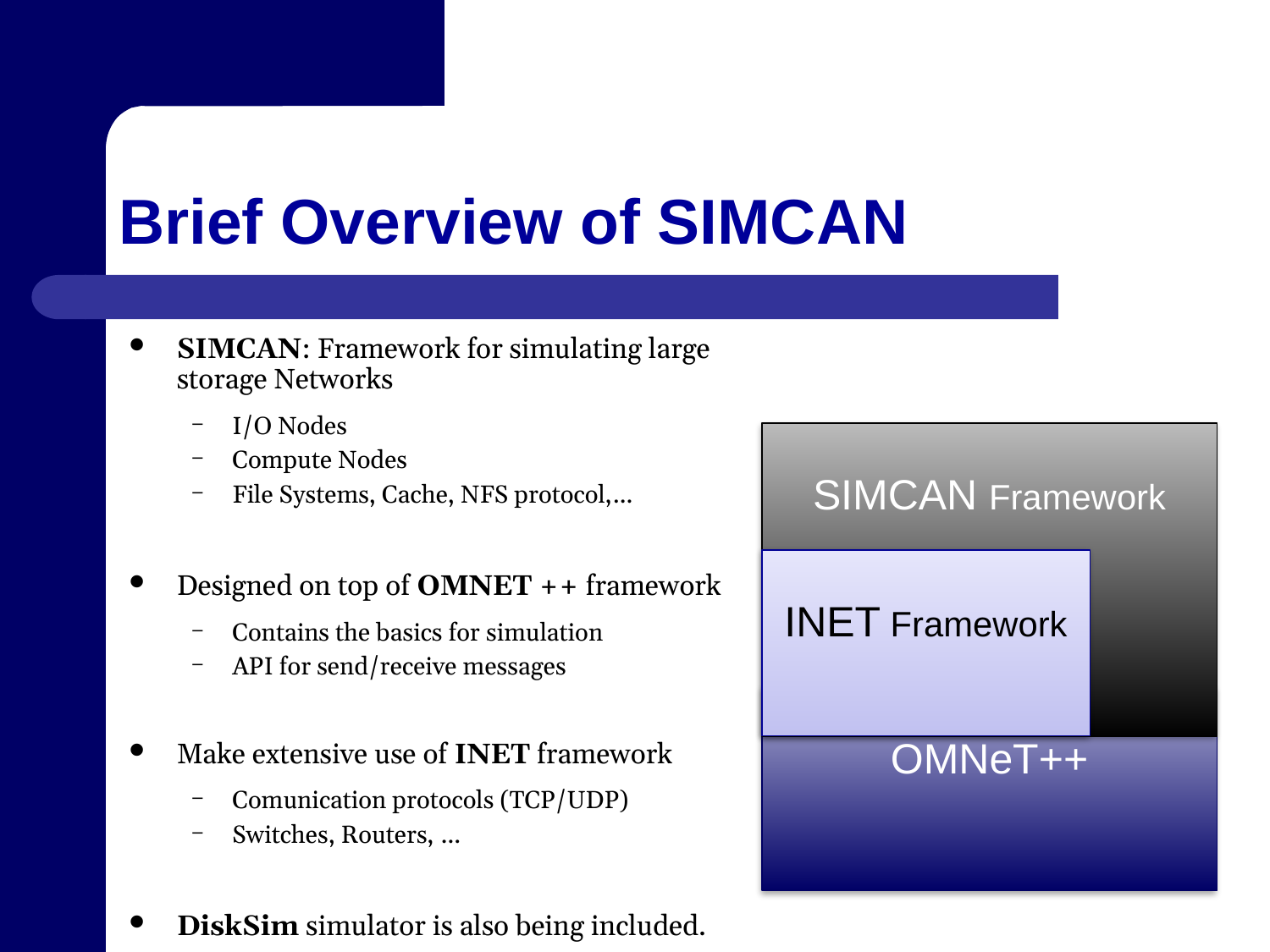

# Brief Overview of SIMCAN
SIMCAN: Framework for simulating large storage Networks
I/O Nodes
Compute Nodes
File Systems, Cache, NFS protocol,…

Designed on top of OMNET ++ framework
Contains the basics for simulation
API for send/receive messages

Make extensive use of INET framework
Comunication protocols (TCP/UDP)
Switches, Routers, …

DiskSim simulator is also being included.

SIMCAN Framework

INET Framework

OMNeT++